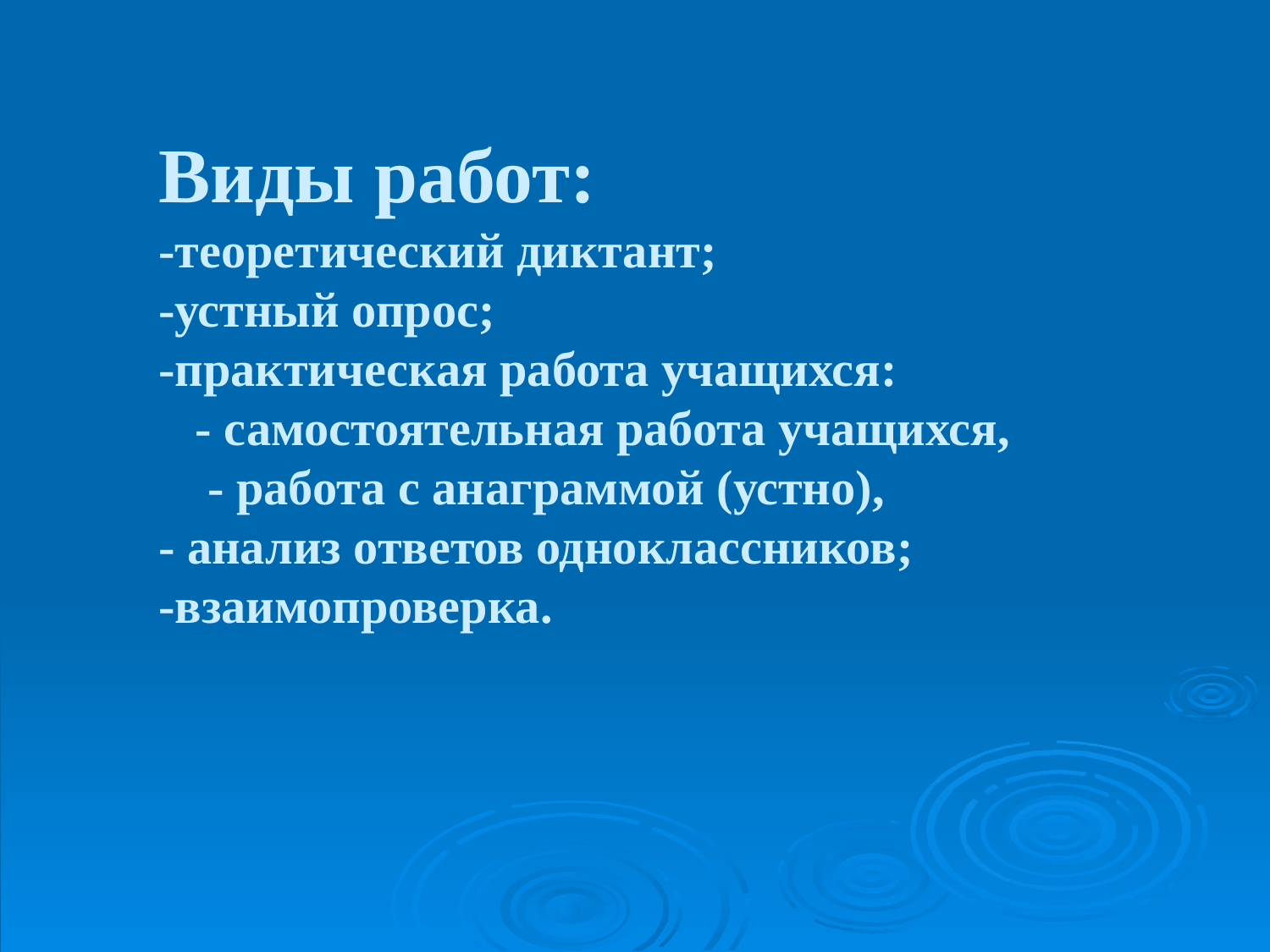

# Виды работ: -теоретический диктант; -устный опрос; -практическая работа учащихся: - самостоятельная работа учащихся, - работа с анаграммой (устно), - анализ ответов одноклассников; -взаимопроверка.